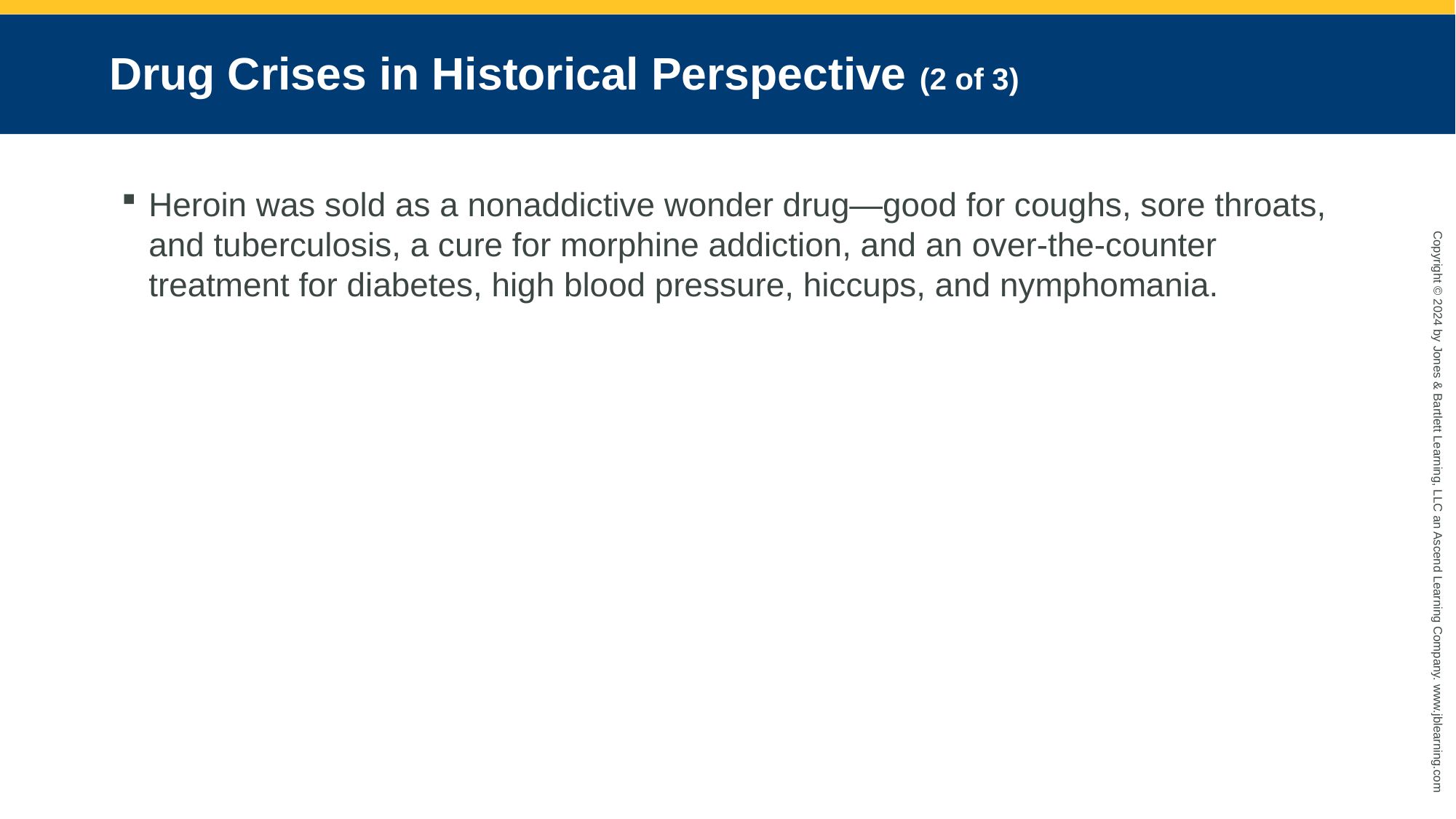

# Drug Crises in Historical Perspective (2 of 3)
Heroin was sold as a nonaddictive wonder drug—good for coughs, sore throats, and tuberculosis, a cure for morphine addiction, and an over-the-counter  treatment for diabetes, high blood pressure, hiccups, and nymphomania.